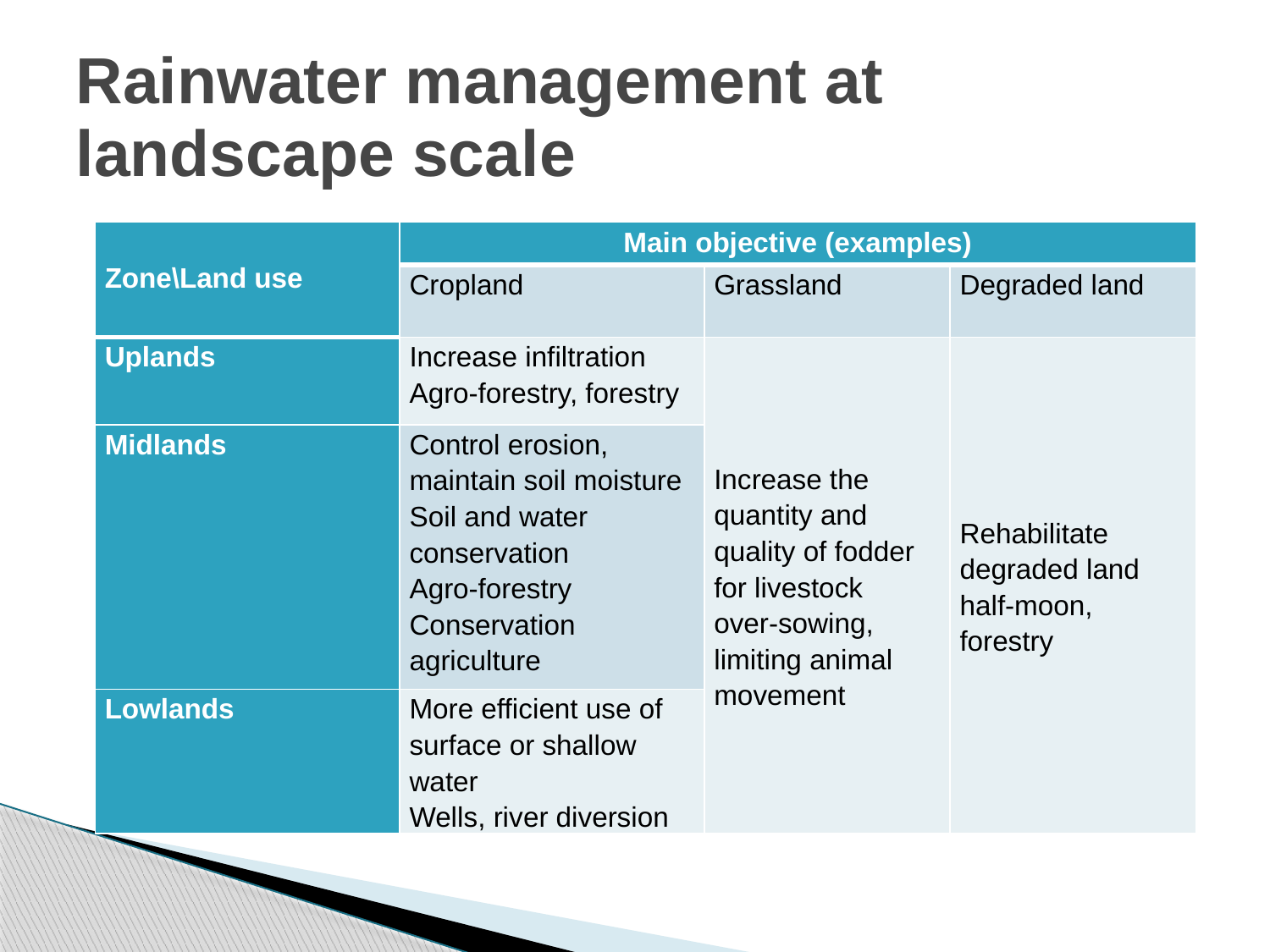

# Rainwater management at landscape scale
| Zone\Land use | Main objective (examples) |  |  |
| --- | --- | --- | --- |
|  | Cropland | Grassland | Degraded land |
| Uplands | Increase infiltration Agro-forestry, forestry | Increase the quantity and quality of fodder for livestock over-sowing, limiting animal movement | Rehabilitate degraded land half-moon, forestry |
| Midlands | Control erosion, maintain soil moisture Soil and water conservation Agro-forestry Conservation agriculture |  |  |
| Lowlands | More efficient use of surface or shallow water Wells, river diversion |  |  |